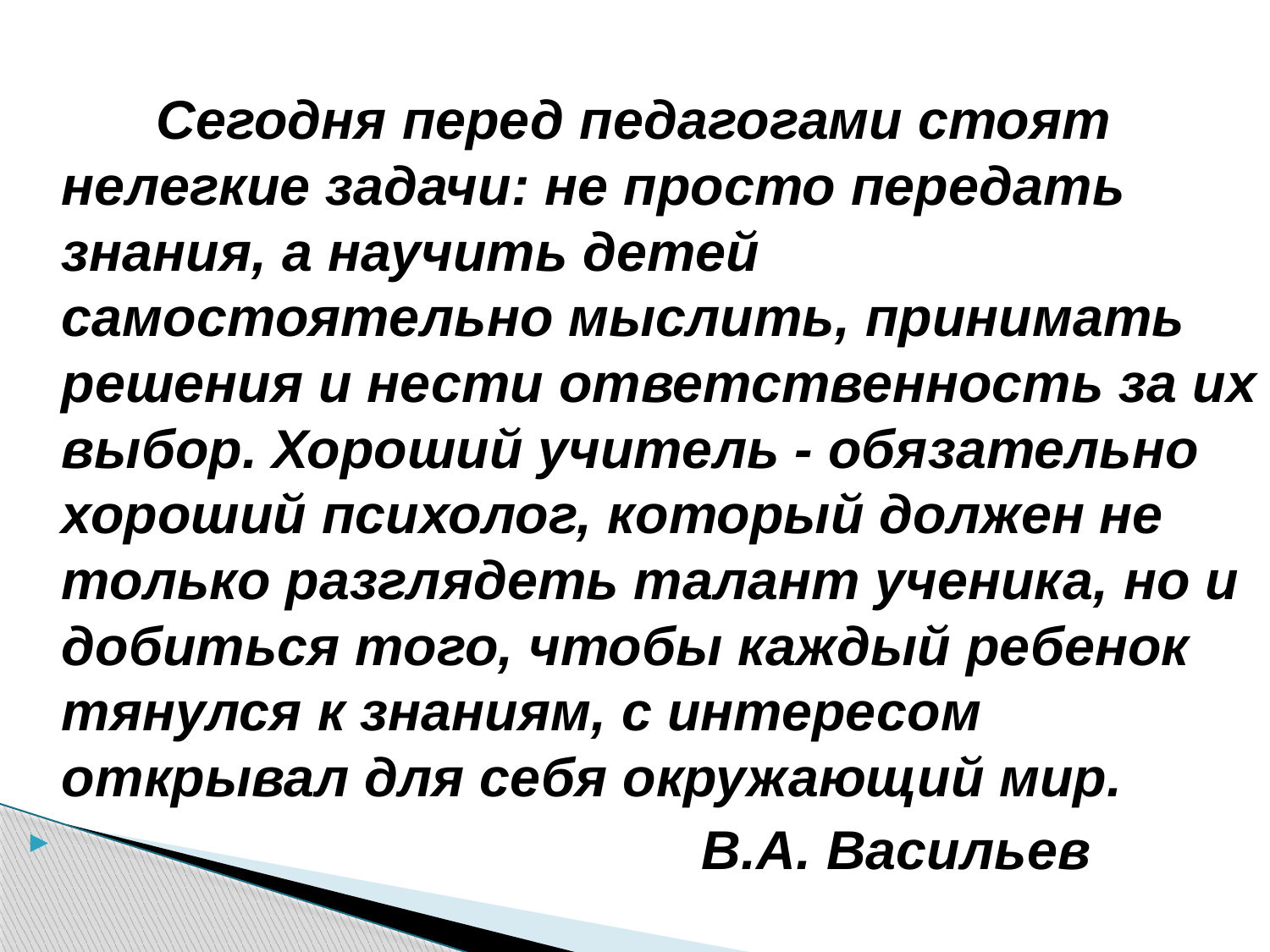

Сегодня перед педагогами стоят нелегкие задачи: не просто передать знания, а научить детей самостоятельно мыслить, принимать решения и нести ответственность за их выбор. Хороший учитель - обязательно хороший психолог, который должен не только разглядеть талант ученика, но и добиться того, чтобы каждый ребенок тянулся к знаниям, с интересом открывал для себя окружающий мир.
                                          В.А. Васильев